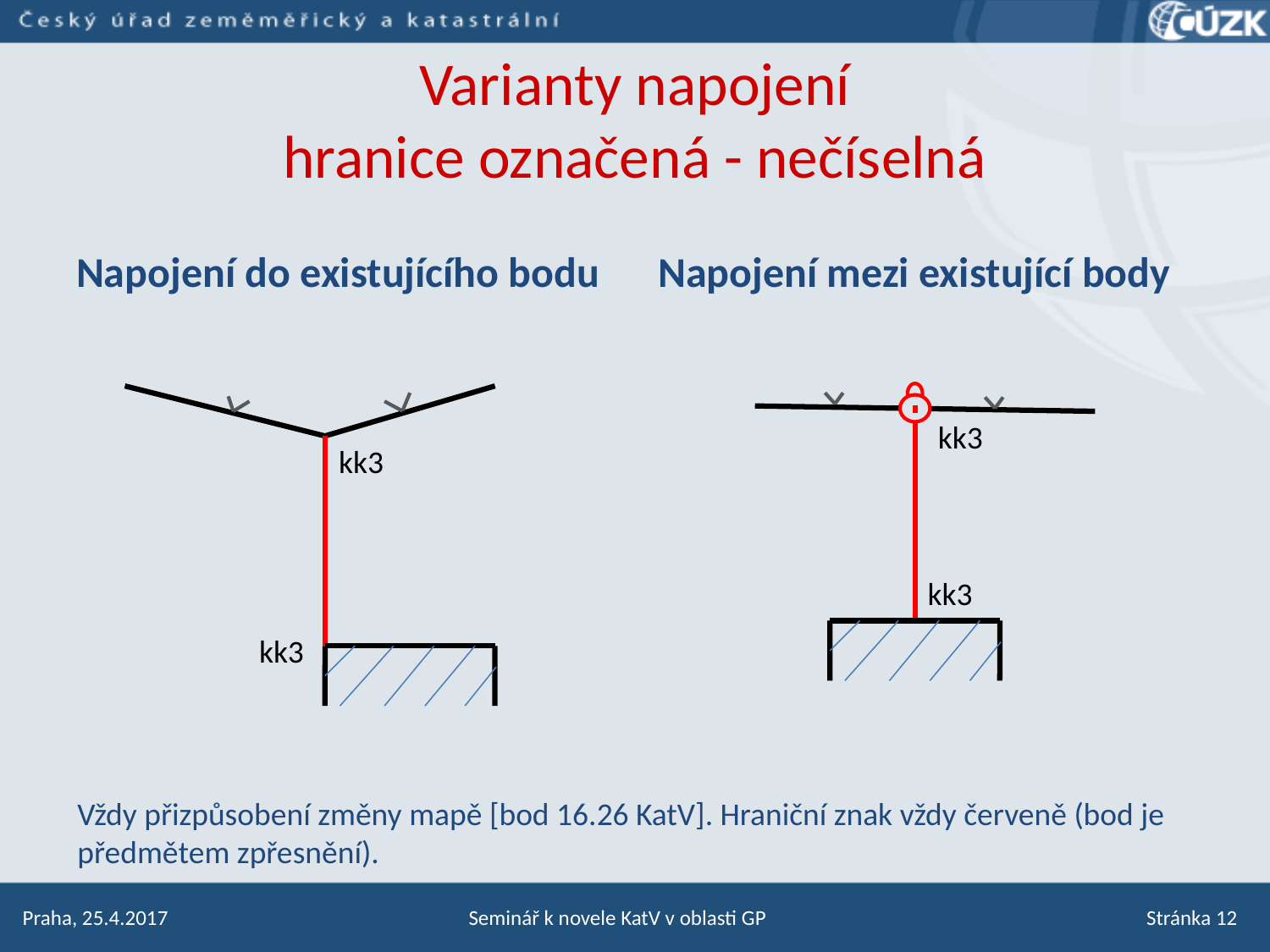

# Varianty napojení hranice označená - nečíselná
Napojení do existujícího bodu
Napojení mezi existující body

kk3
kk3
kk3
kk3
Vždy přizpůsobení změny mapě [bod 16.26 KatV]. Hraniční znak vždy červeně (bod je předmětem zpřesnění).
Praha, 25.4.2017
Seminář k novele KatV v oblasti GP
Stránka 12